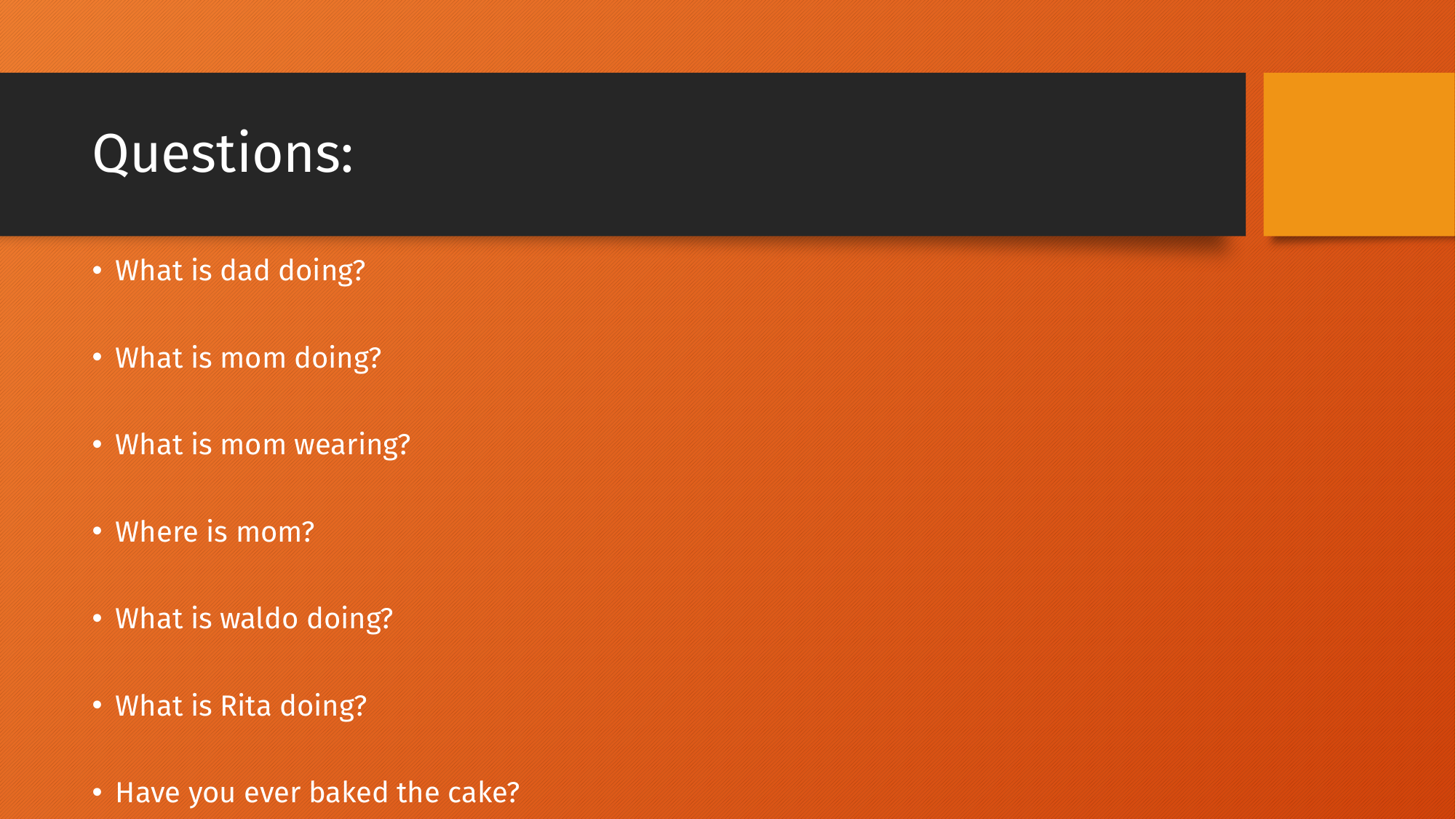

# Questions:
What is dad doing?

What is mom doing?

What is mom wearing?

Where is mom?

What is waldo doing?

What is Rita doing?

Have you ever baked the cake?